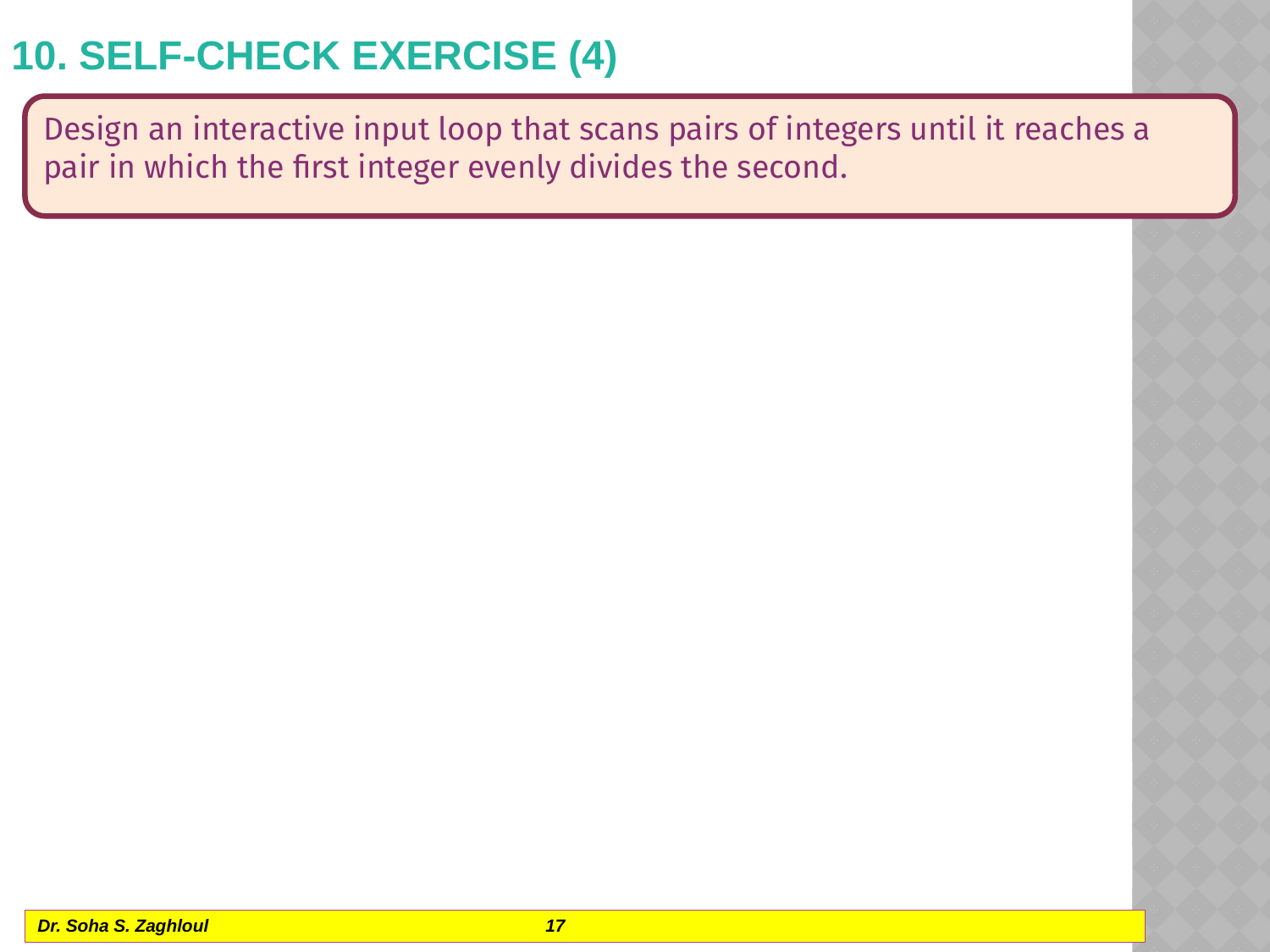

# 10. self-check exercise (4)
Design an interactive input loop that scans pairs of integers until it reaches a pair in which the first integer evenly divides the second.
Dr. Soha S. Zaghloul			17